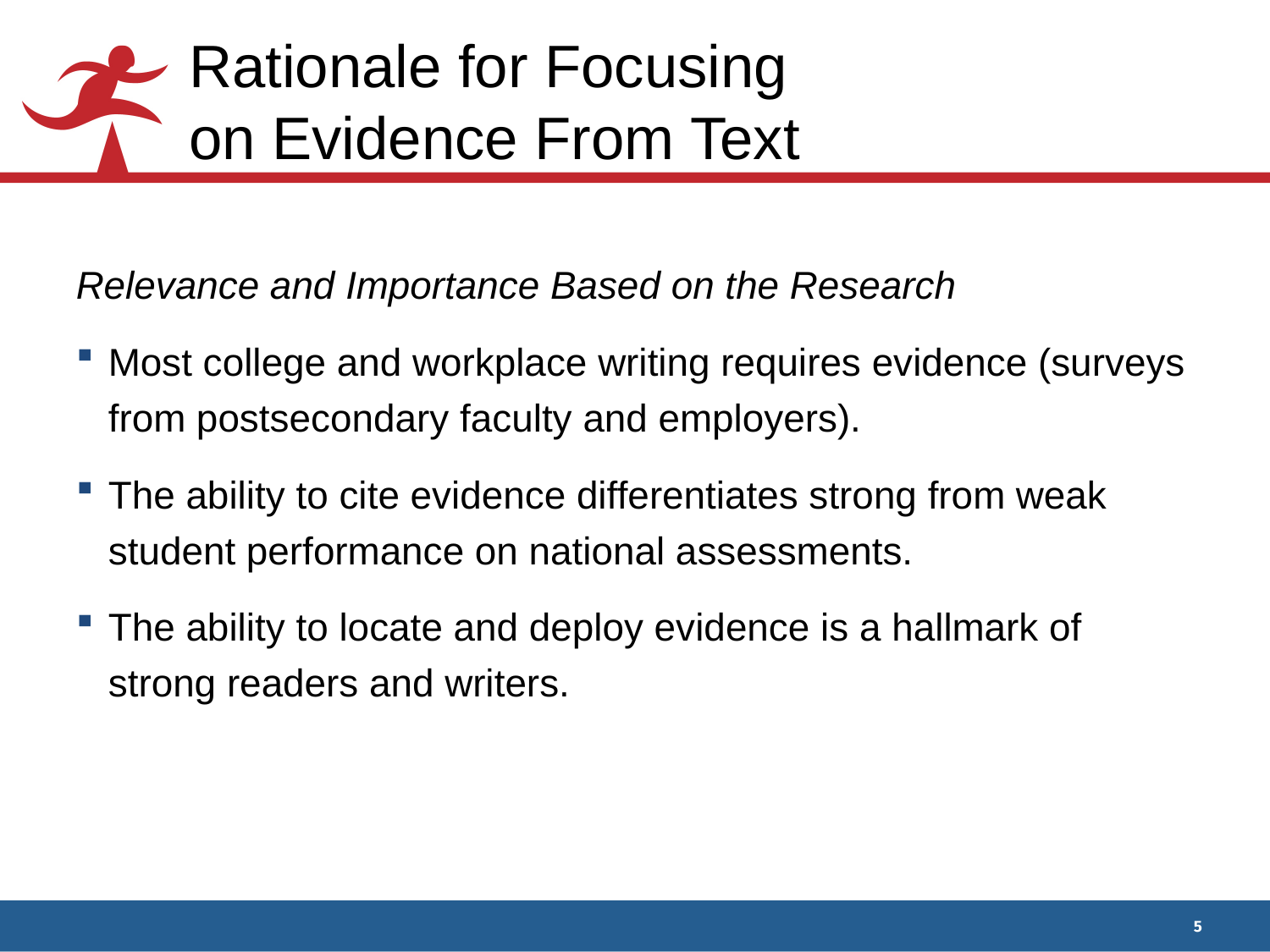

# Rationale for Focusing on Evidence From Text
Relevance and Importance Based on the Research
Most college and workplace writing requires evidence (surveys from postsecondary faculty and employers).
The ability to cite evidence differentiates strong from weak student performance on national assessments.
The ability to locate and deploy evidence is a hallmark of strong readers and writers.